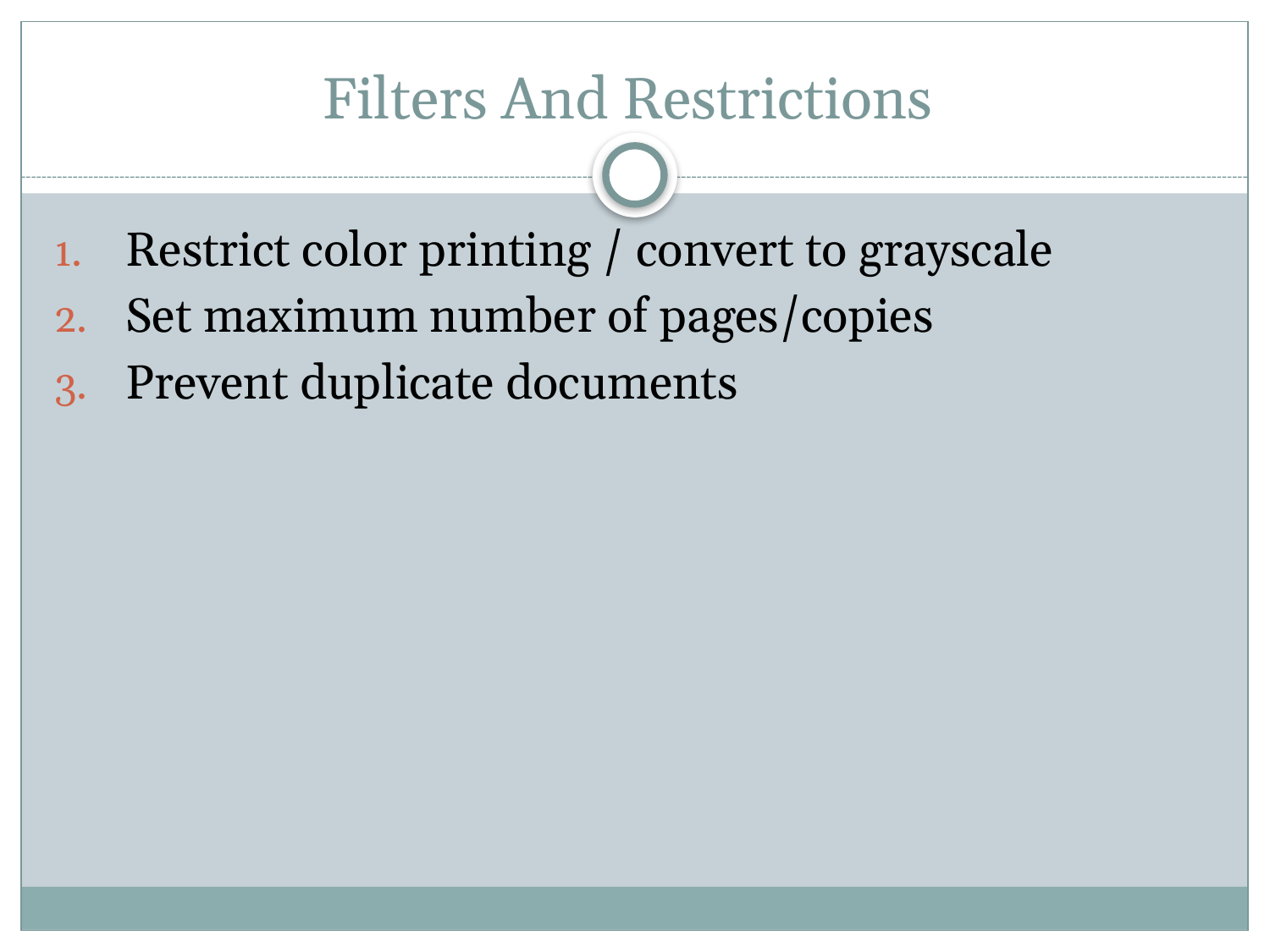

# Filters And Restrictions
Restrict color printing / convert to grayscale
Set maximum number of pages/copies
Prevent duplicate documents